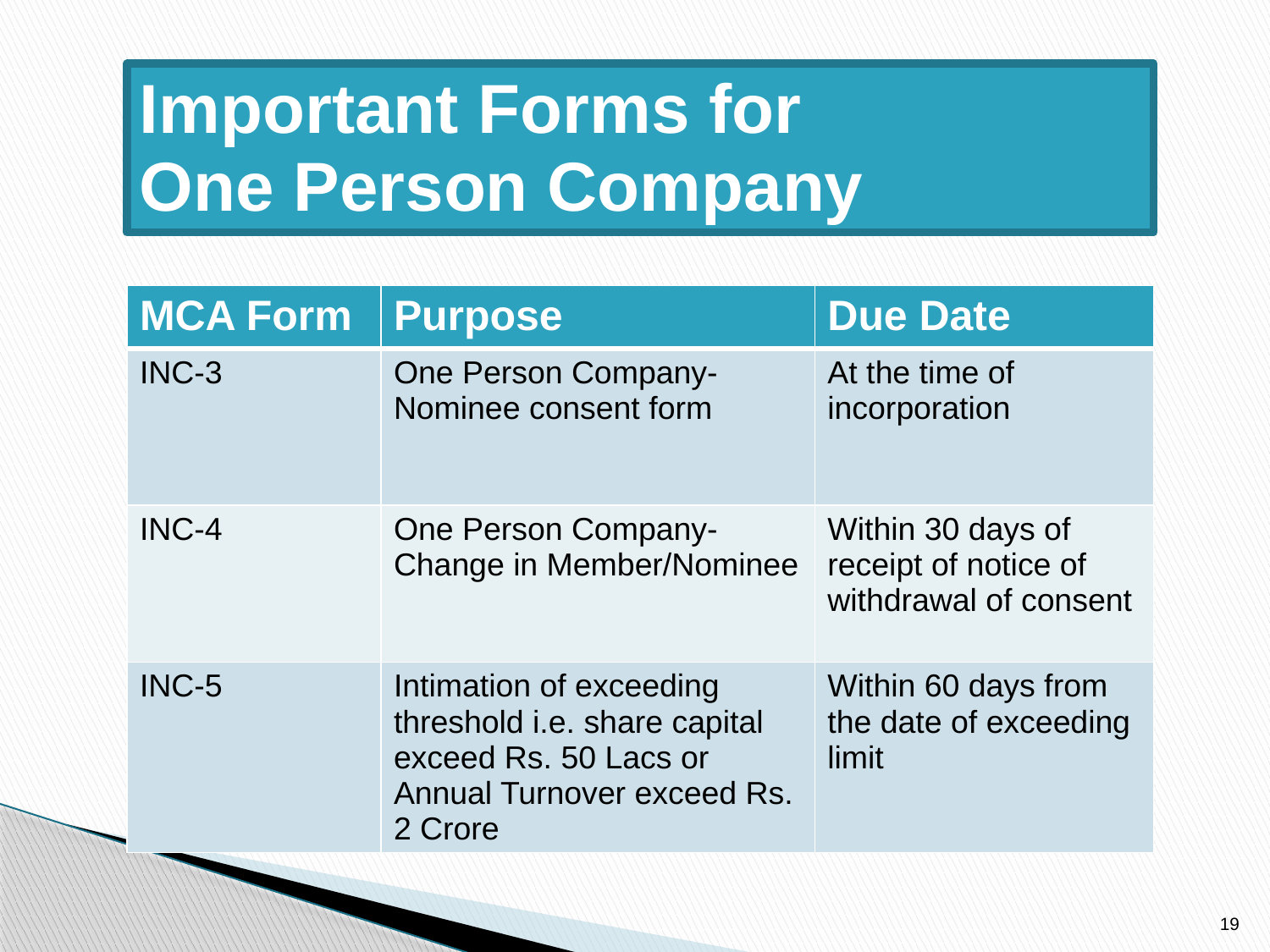

# Important Forms for One Person Company
| MCA Form | Purpose | Due Date |
| --- | --- | --- |
| INC-3 | One Person Company- Nominee consent form | At the time of incorporation |
| INC-4 | One Person Company- Change in Member/Nominee | Within 30 days of receipt of notice of withdrawal of consent |
| INC-5 | Intimation of exceeding threshold i.e. share capital exceed Rs. 50 Lacs or Annual Turnover exceed Rs. 2 Crore | Within 60 days from the date of exceeding limit |
19